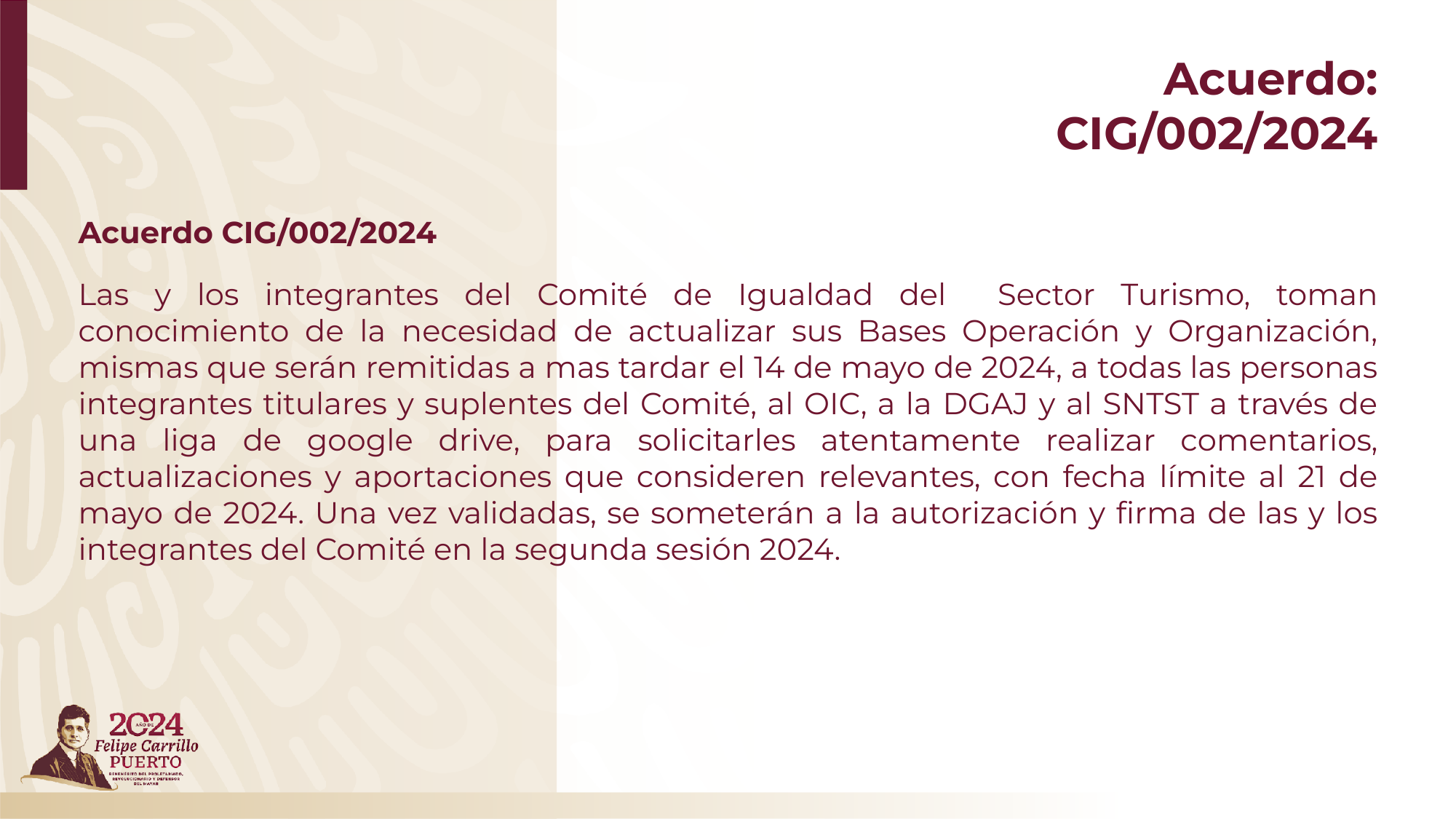

# Acuerdo: CIG/002/2024
Acuerdo CIG/002/2024

Las y los integrantes del Comité de Igualdad del  Sector Turismo, toman conocimiento de la necesidad de actualizar sus Bases Operación y Organización, mismas que serán remitidas a mas tardar el 14 de mayo de 2024, a todas las personas integrantes titulares y suplentes del Comité, al OIC, a la DGAJ y al SNTST a través de una liga de google drive, para solicitarles atentamente realizar comentarios, actualizaciones y aportaciones que consideren relevantes, con fecha límite al 21 de mayo de 2024. Una vez validadas, se someterán a la autorización y firma de las y los integrantes del Comité en la segunda sesión 2024.